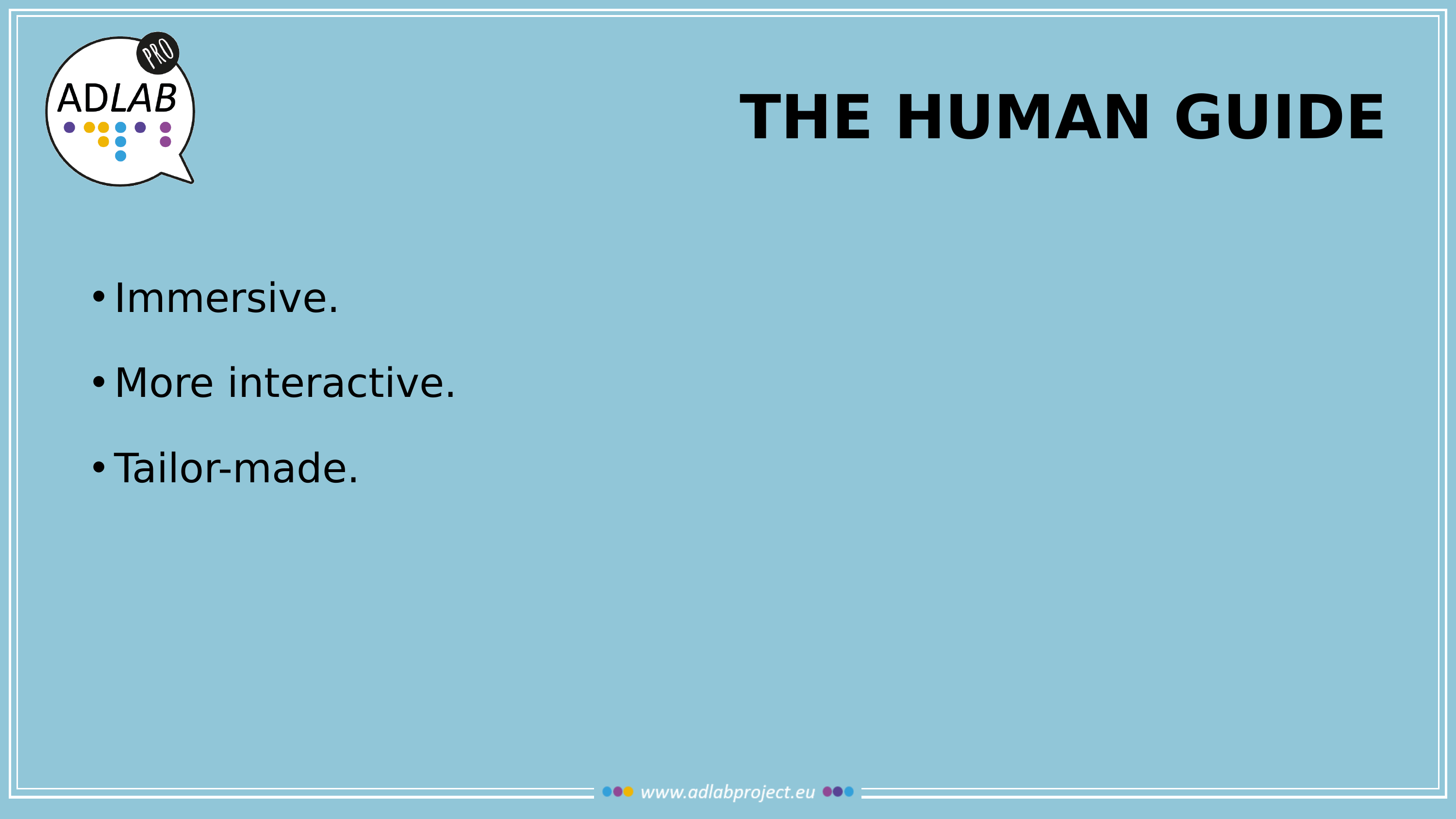

# the human guide
Immersive.
More interactive.
Tailor-made.